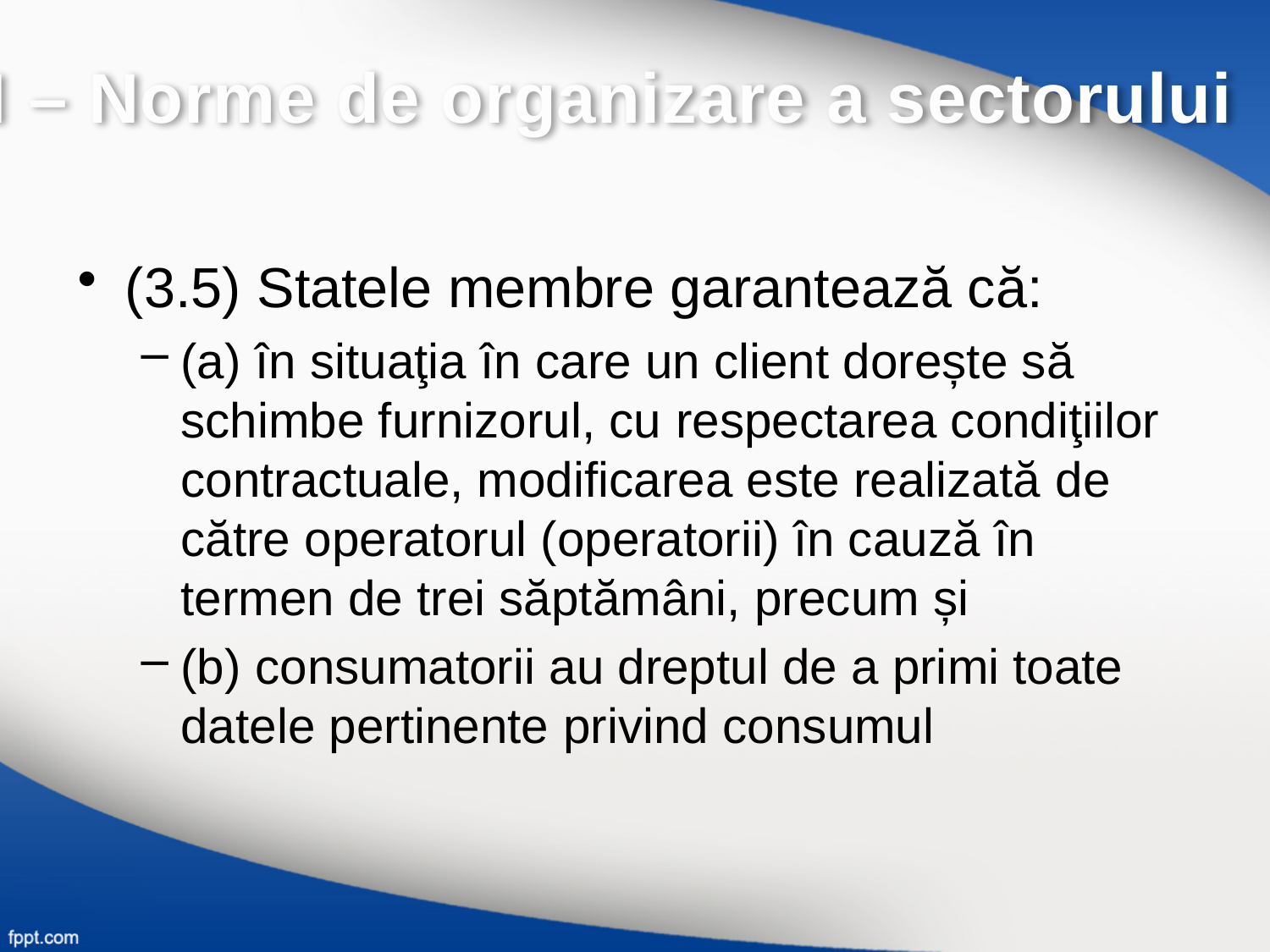

II – Norme de organizare a sectorului

(3.5) Statele membre garantează că:
(a) în situaţia în care un client dorește să schimbe furnizorul, cu respectarea condiţiilor contractuale, modificarea este realizată de către operatorul (operatorii) în cauză în termen de trei săptămâni, precum și
(b) consumatorii au dreptul de a primi toate datele pertinente privind consumul